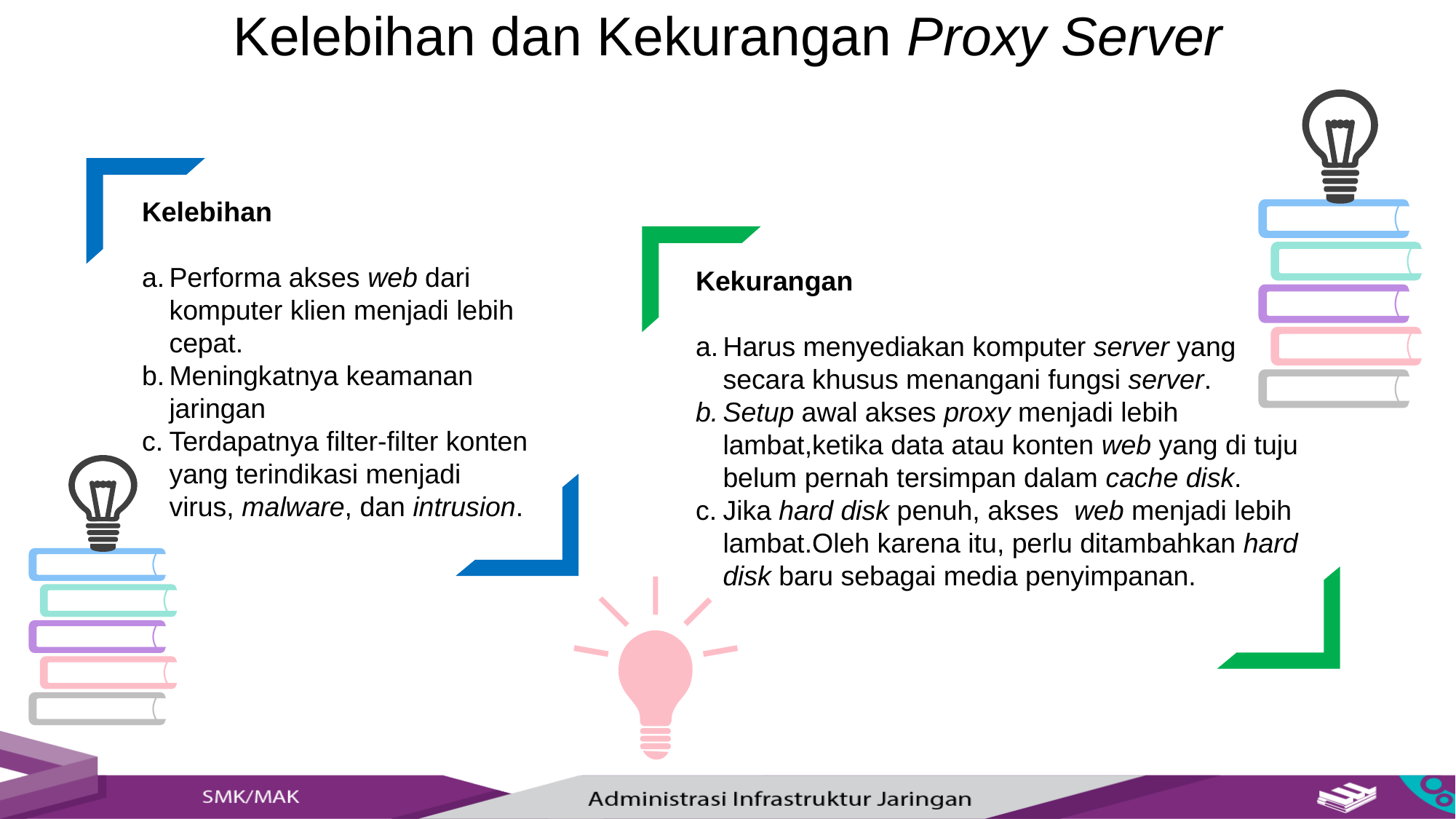

Kelebihan dan Kekurangan Proxy Server

Kelebihan

Performa akses web dari  komputer klien menjadi lebih cepat.
Meningkatnya keamanan jaringan
Terdapatnya filter-filter konten yang terindikasi menjadi virus, malware, dan intrusion.

Kekurangan

Harus menyediakan komputer server yang secara khusus menangani fungsi server.
Setup awal akses proxy menjadi lebih lambat,ketika data atau konten web yang di tuju  belum pernah tersimpan dalam cache disk.
Jika hard disk penuh, akses  web menjadi lebih lambat.Oleh karena itu, perlu ditambahkan hard disk baru sebagai media penyimpanan.